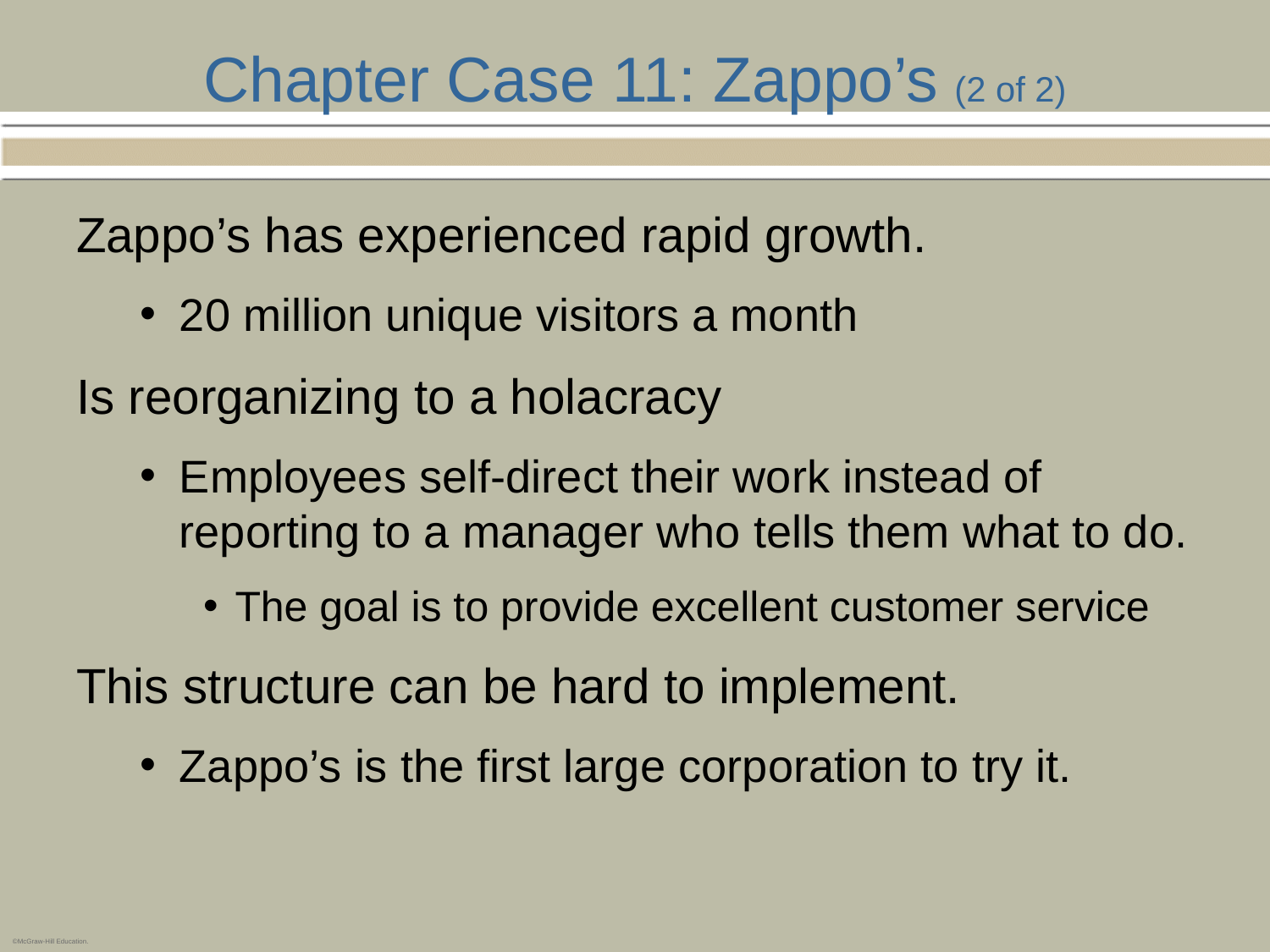

# Chapter Case 11: Zappo’s (2 of 2)
Zappo’s has experienced rapid growth.
20 million unique visitors a month
Is reorganizing to a holacracy
Employees self-direct their work instead of reporting to a manager who tells them what to do.
The goal is to provide excellent customer service
This structure can be hard to implement.
Zappo’s is the first large corporation to try it.